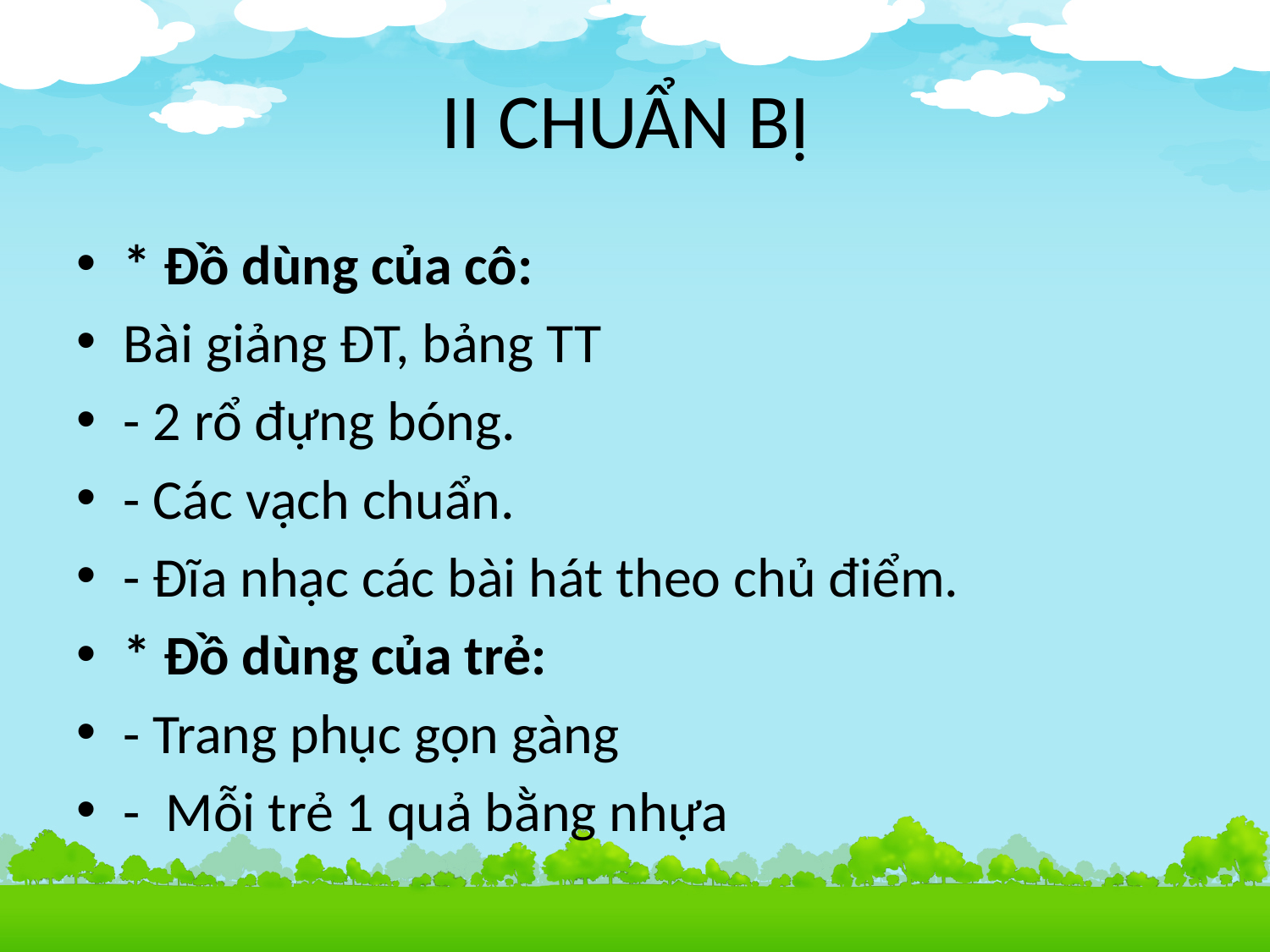

# II CHUẨN BỊ
* Đồ dùng của cô:
Bài giảng ĐT, bảng TT
- 2 rổ đựng bóng.
- Các vạch chuẩn.
- Đĩa nhạc các bài hát theo chủ điểm.
* Đồ dùng của trẻ:
- Trang phục gọn gàng
-  Mỗi trẻ 1 quả bằng nhựa